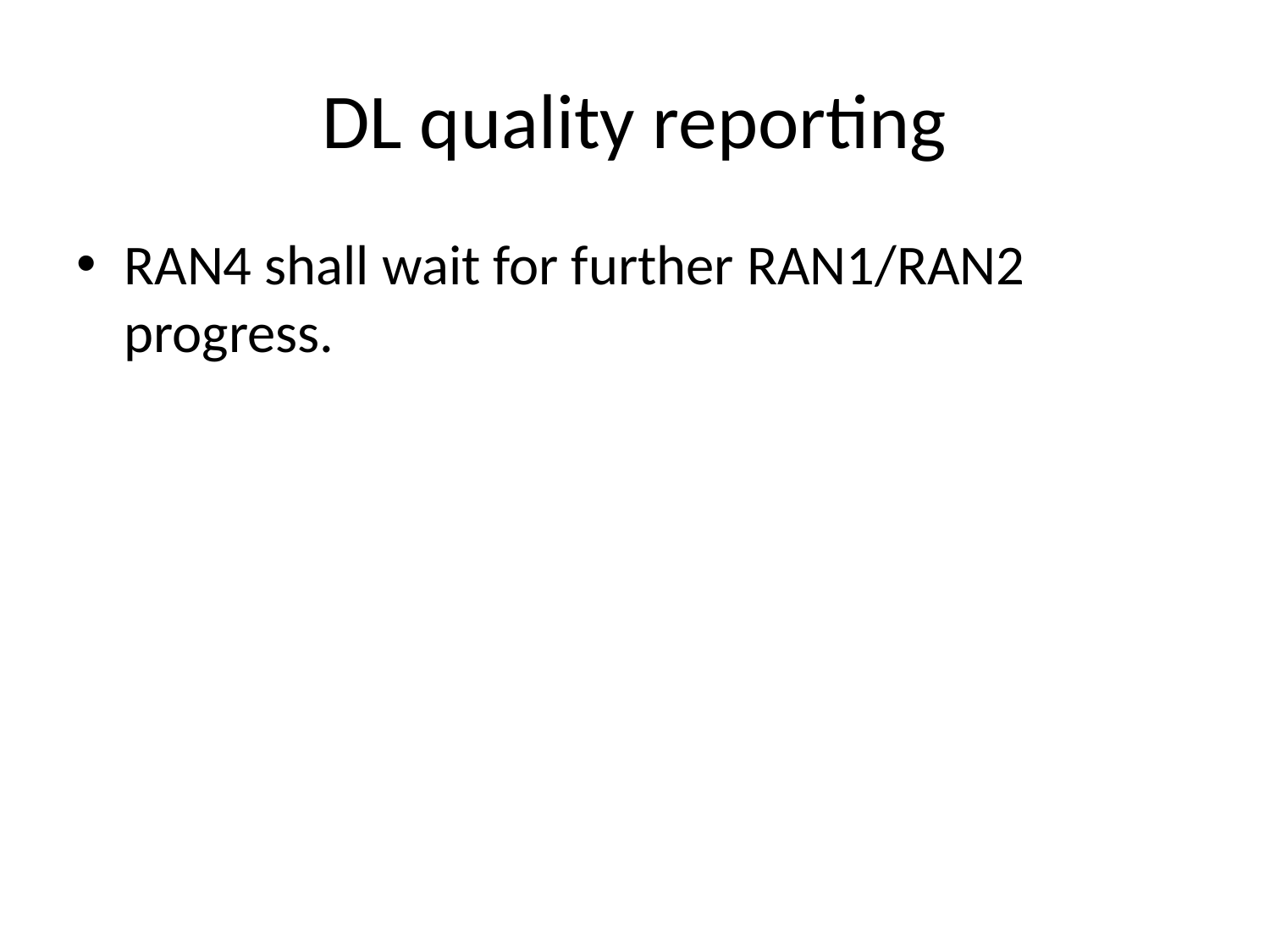

# DL quality reporting
RAN4 shall wait for further RAN1/RAN2 progress.